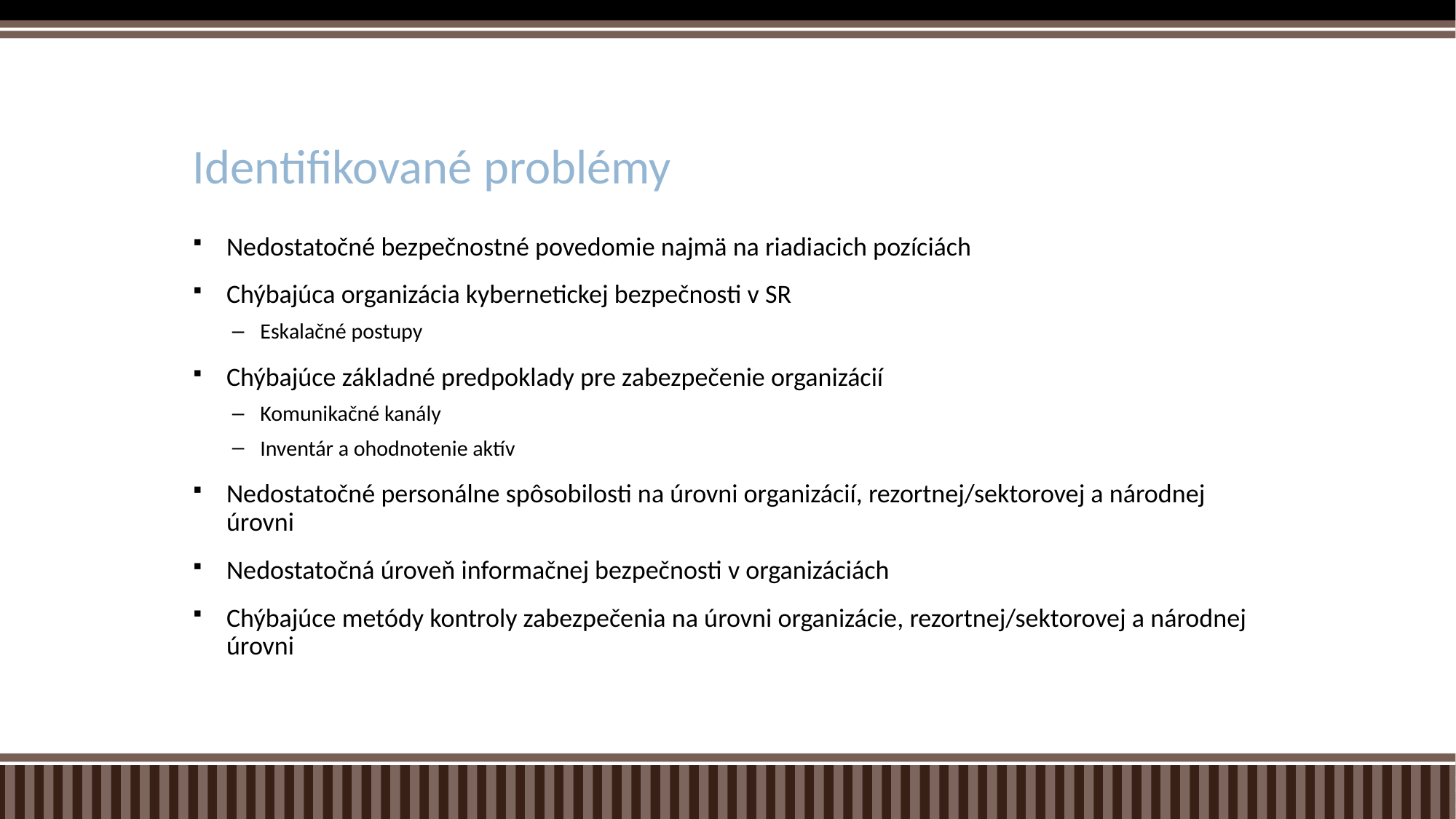

# Identifikované problémy
Nedostatočné bezpečnostné povedomie najmä na riadiacich pozíciách
Chýbajúca organizácia kybernetickej bezpečnosti v SR
Eskalačné postupy
Chýbajúce základné predpoklady pre zabezpečenie organizácií
Komunikačné kanály
Inventár a ohodnotenie aktív
Nedostatočné personálne spôsobilosti na úrovni organizácií, rezortnej/sektorovej a národnej úrovni
Nedostatočná úroveň informačnej bezpečnosti v organizáciách
Chýbajúce metódy kontroly zabezpečenia na úrovni organizácie, rezortnej/sektorovej a národnej úrovni